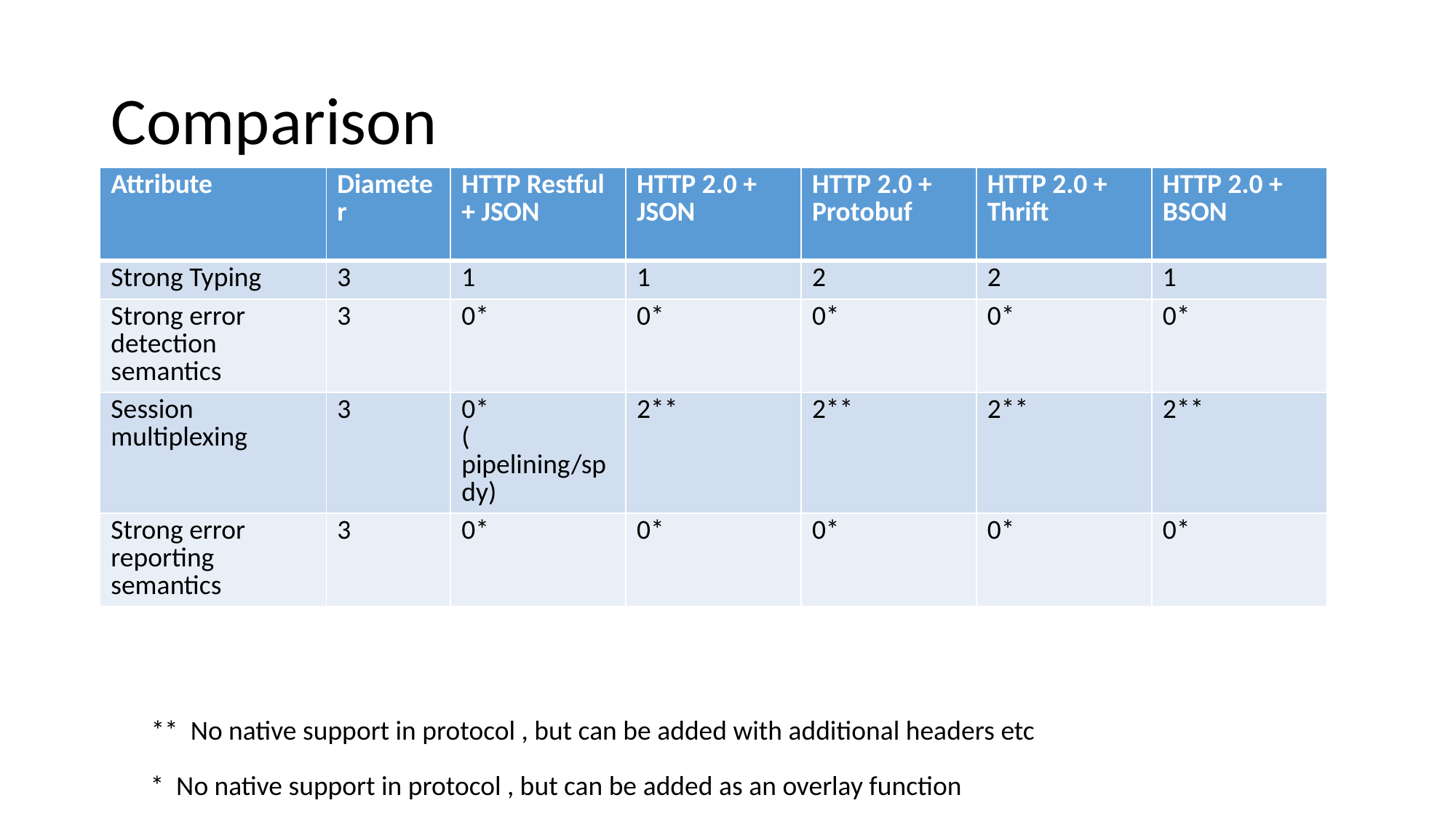

# Comparison
| Attribute | Diameter | HTTP Restful + JSON | HTTP 2.0 + JSON | HTTP 2.0 + Protobuf | HTTP 2.0 + Thrift | HTTP 2.0 + BSON |
| --- | --- | --- | --- | --- | --- | --- |
| Strong Typing | 3 | 1 | 1 | 2 | 2 | 1 |
| Strong error detection semantics | 3 | 0\* | 0\* | 0\* | 0\* | 0\* |
| Session multiplexing | 3 | 0\* ( pipelining/spdy) | 2\*\* | 2\*\* | 2\*\* | 2\*\* |
| Strong error reporting semantics | 3 | 0\* | 0\* | 0\* | 0\* | 0\* |
**  No native support in protocol , but can be added with additional headers etc
*  No native support in protocol , but can be added as an overlay function